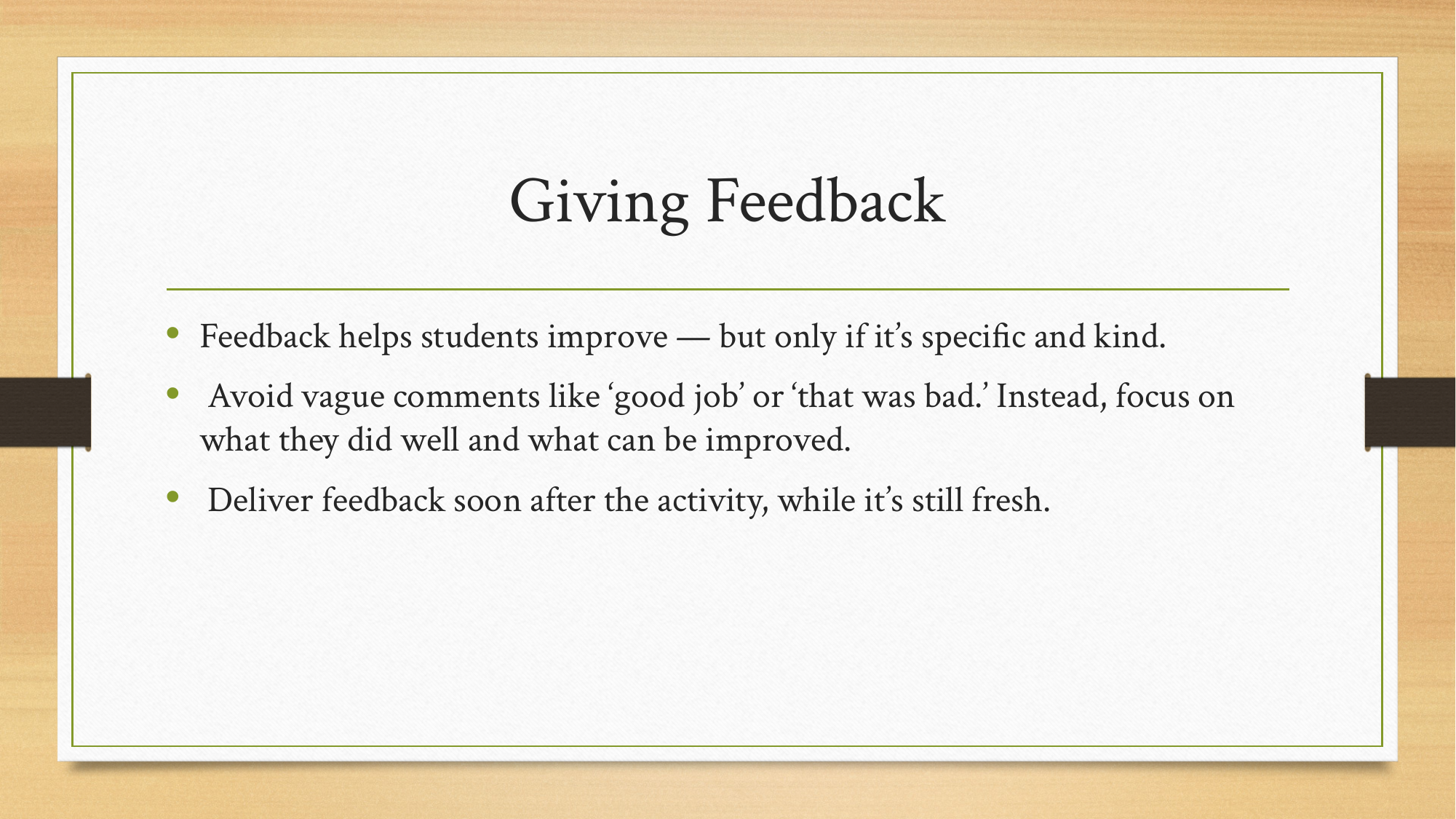

# Giving Feedback
Feedback helps students improve — but only if it’s specific and kind.
 Avoid vague comments like ‘good job’ or ‘that was bad.’ Instead, focus on what they did well and what can be improved.
 Deliver feedback soon after the activity, while it’s still fresh.